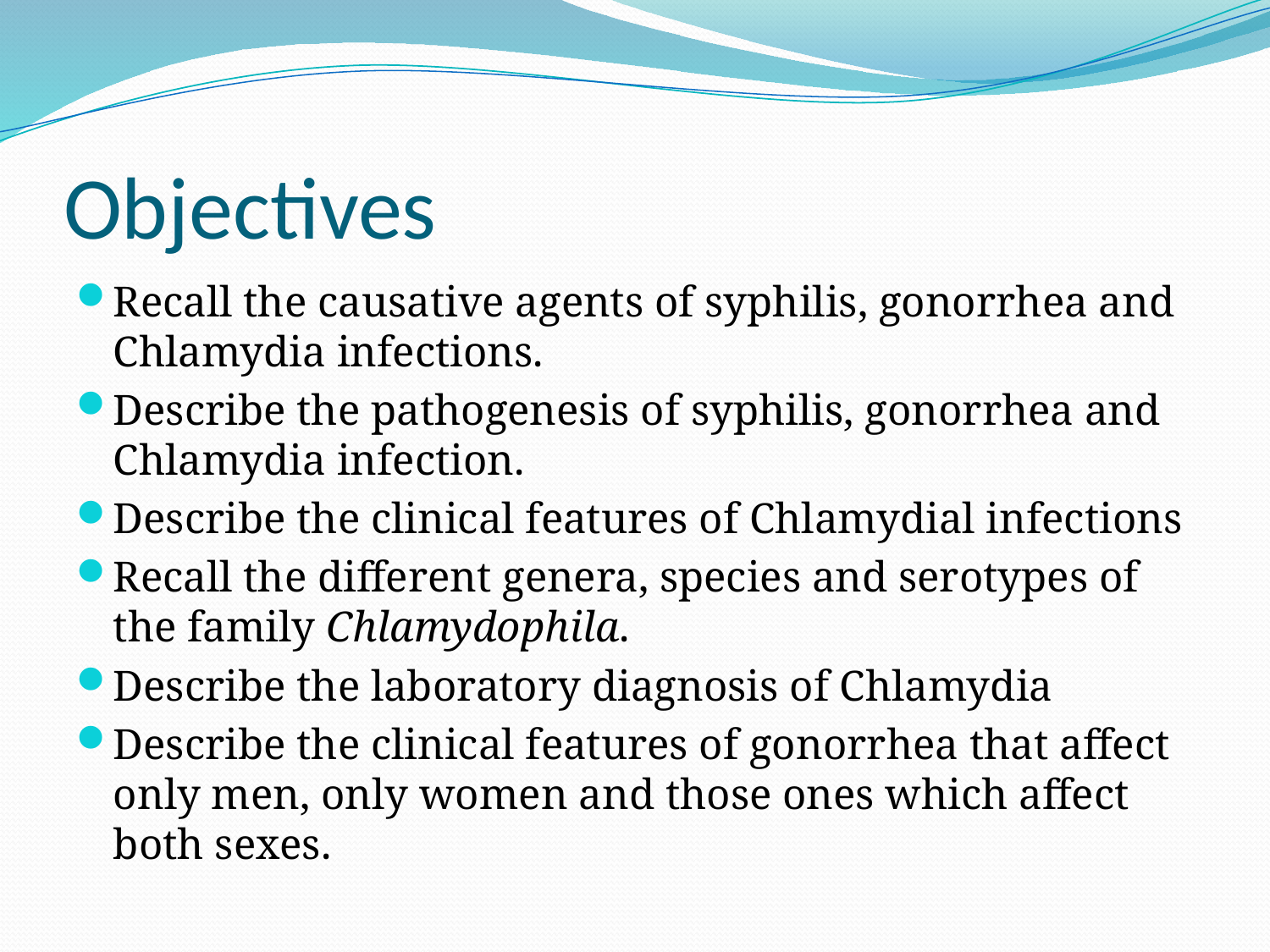

# Objectives
Recall the causative agents of syphilis, gonorrhea and Chlamydia infections.
Describe the pathogenesis of syphilis, gonorrhea and Chlamydia infection.
Describe the clinical features of Chlamydial infections
Recall the different genera, species and serotypes of the family Chlamydophila.
Describe the laboratory diagnosis of Chlamydia
Describe the clinical features of gonorrhea that affect only men, only women and those ones which affect both sexes.